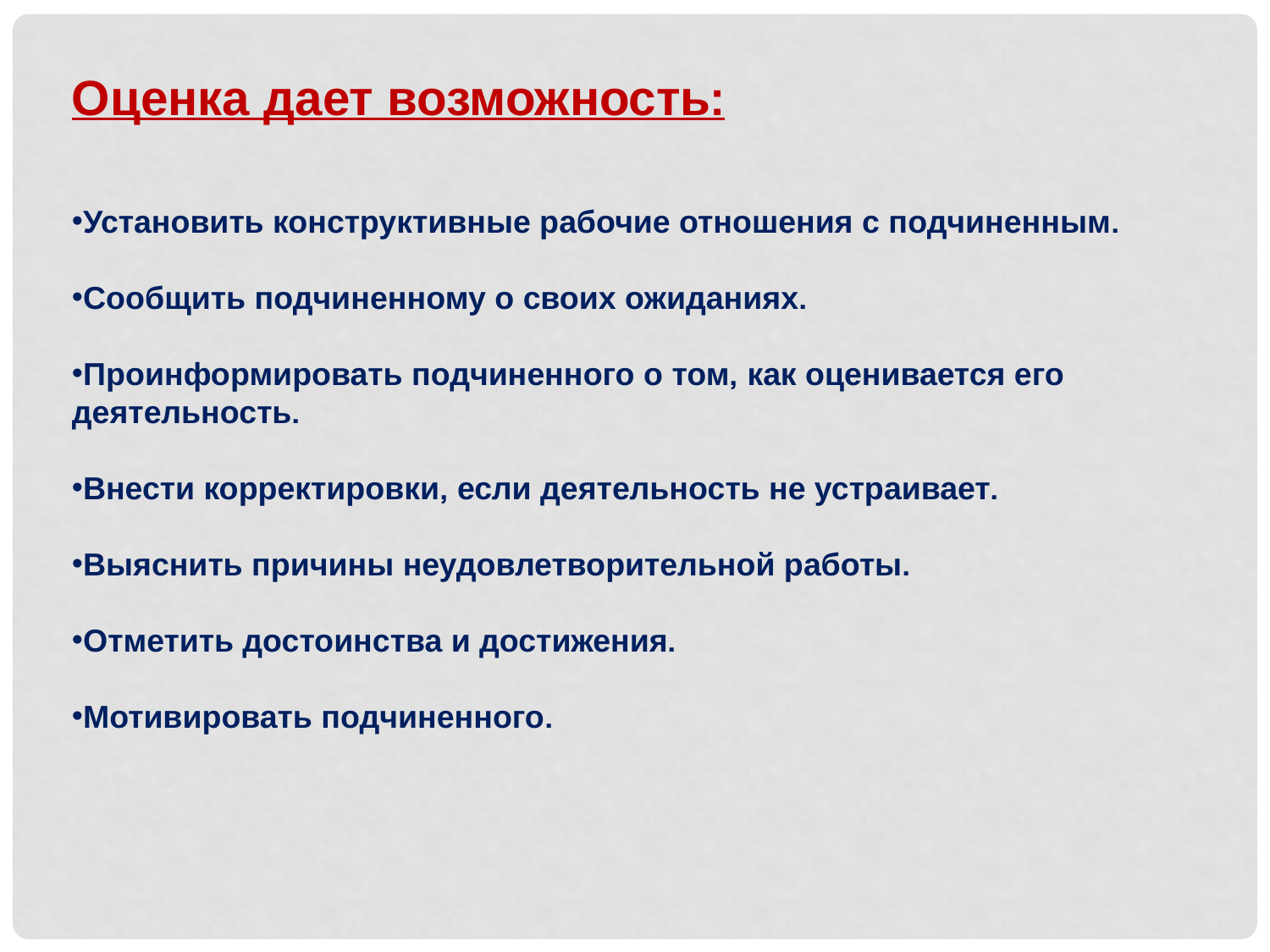

Оценка дает возможность:

Установить конструктивные рабочие отношения с подчиненным.

Сообщить подчиненному о своих ожиданиях.

Проинформировать подчиненного о том, как оценивается его деятельность.

Внести корректировки, если деятельность не устраивает.

Выяснить причины неудовлетворительной работы.

Отметить достоинства и достижения.

Мотивировать подчиненного.